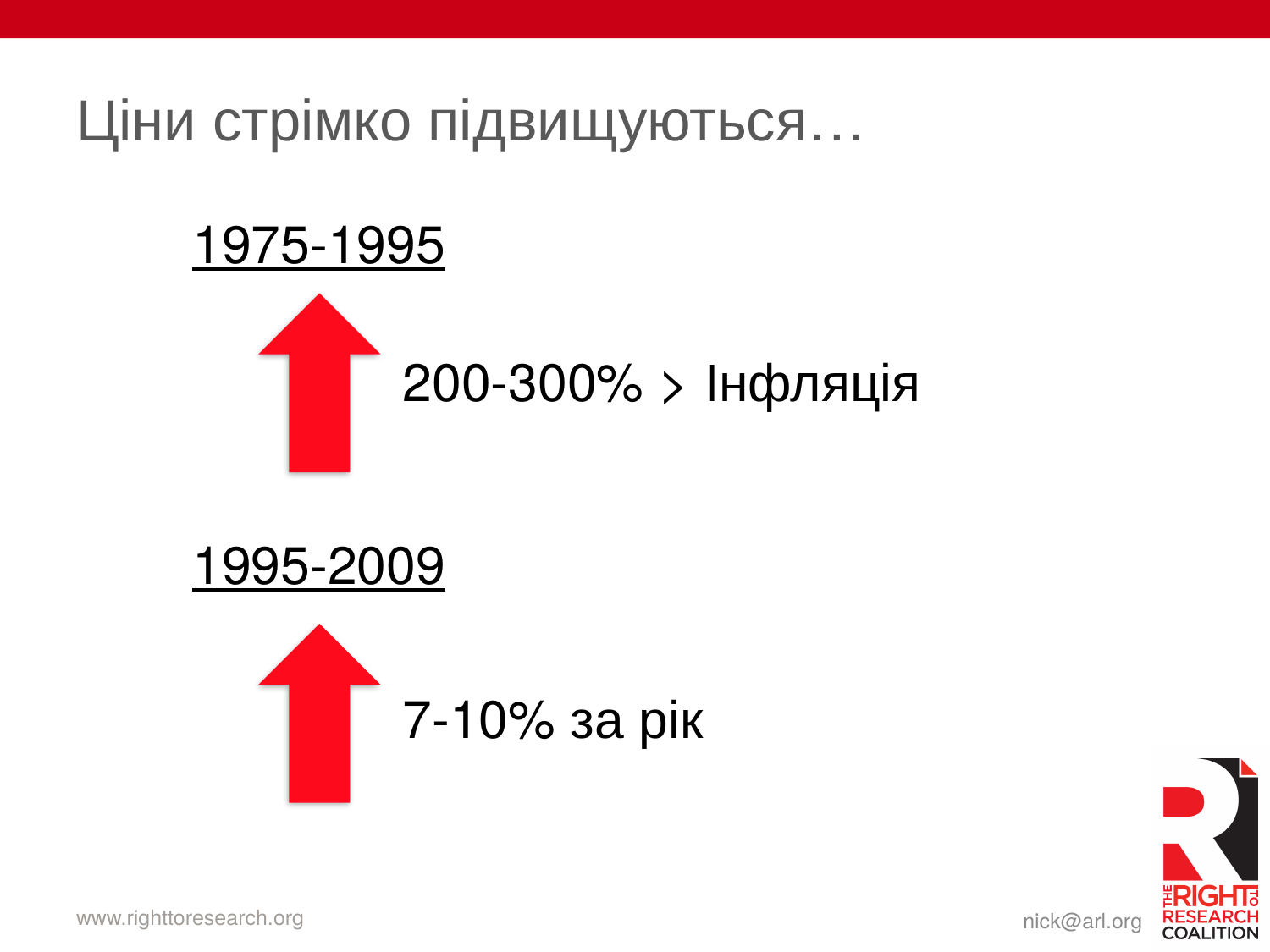

Ціни стрімко підвищуються…
1975-1995

   200-300% > Інфляція
1995-2009

   7-10% за рік
www.righttoresearch.org